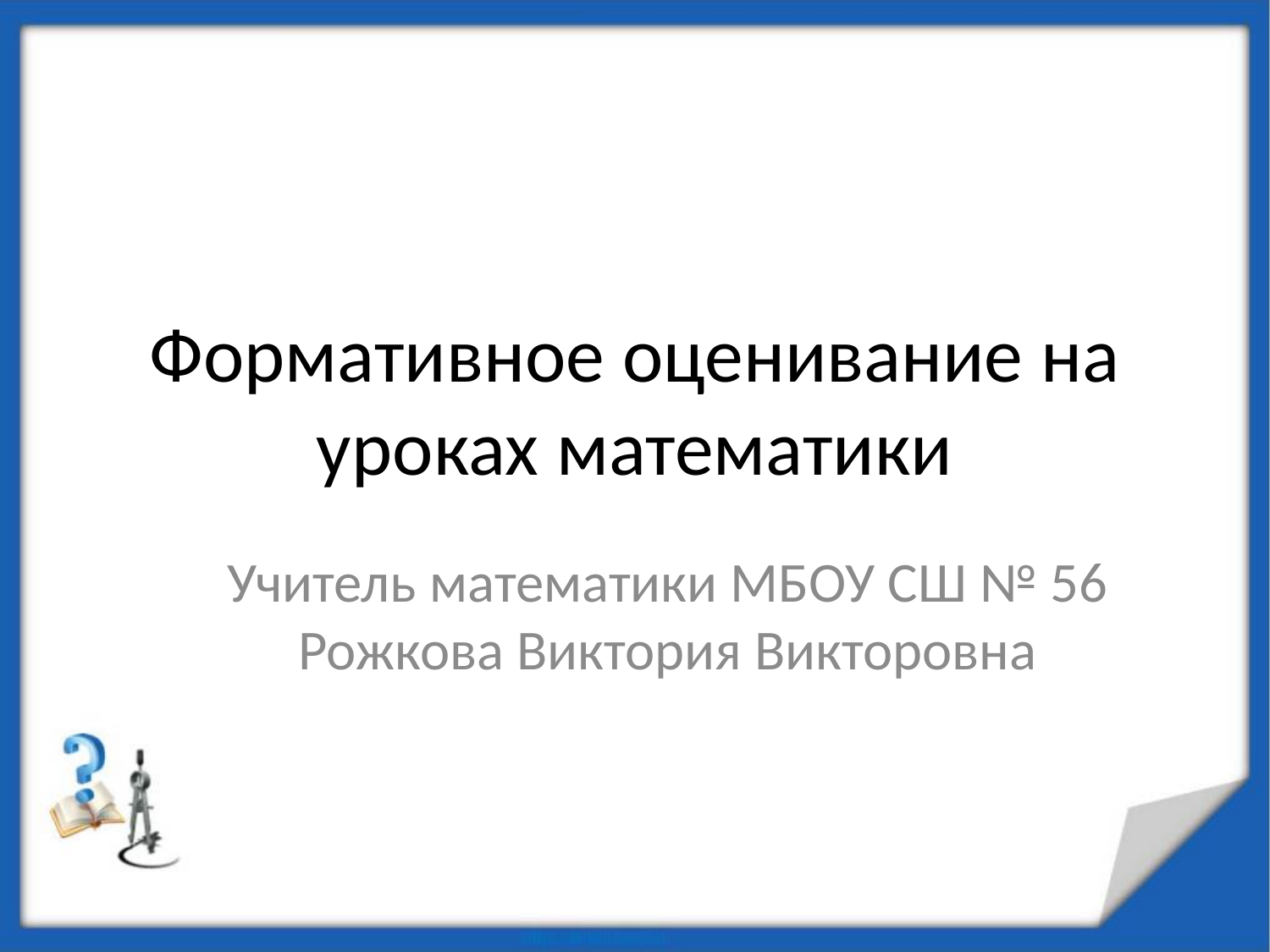

# Формативное оценивание на уроках математики
Учитель математики МБОУ СШ № 56 Рожкова Виктория Викторовна